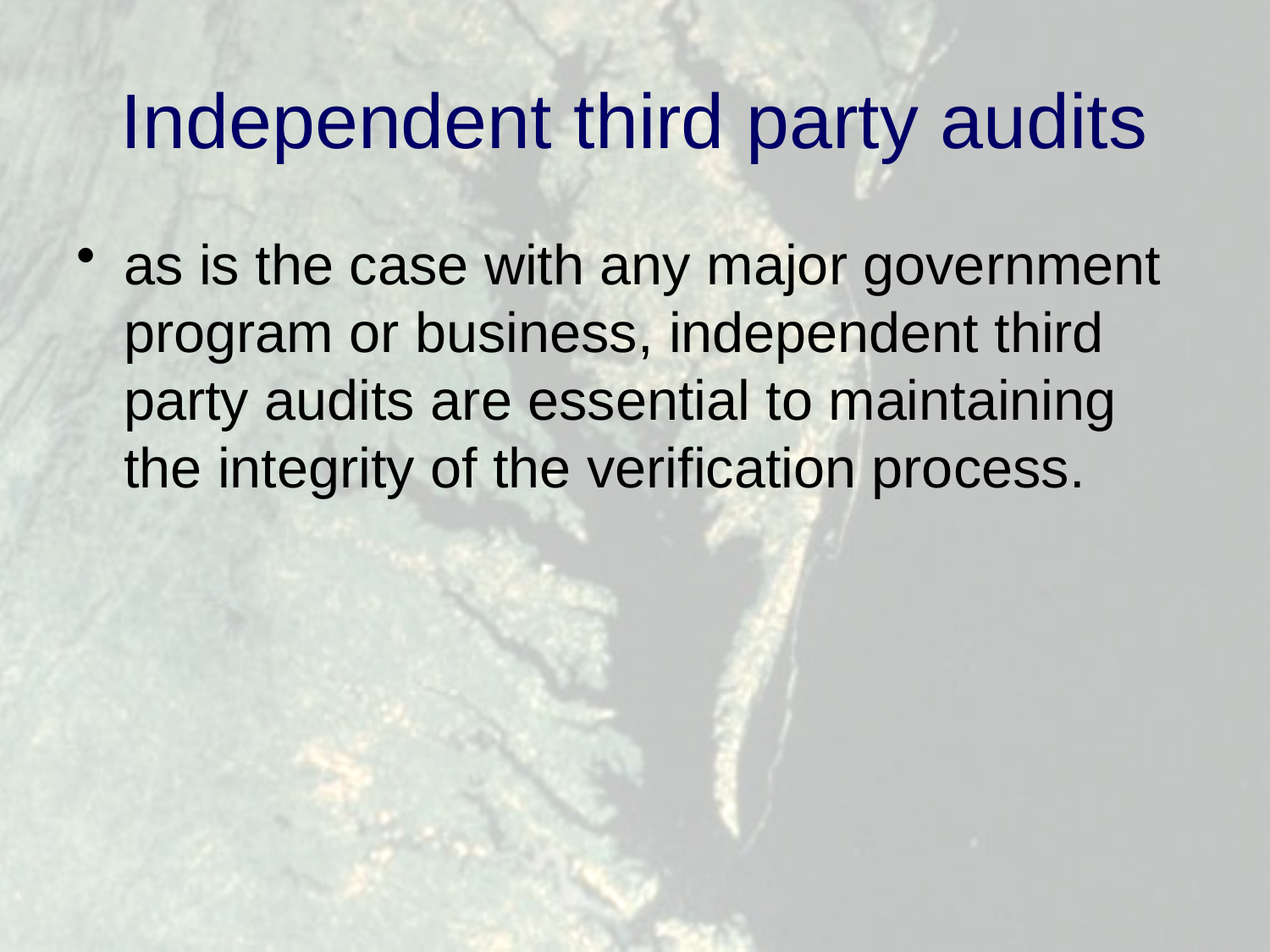

# Independent third party audits
as is the case with any major government program or business, independent third party audits are essential to maintaining the integrity of the verification process.